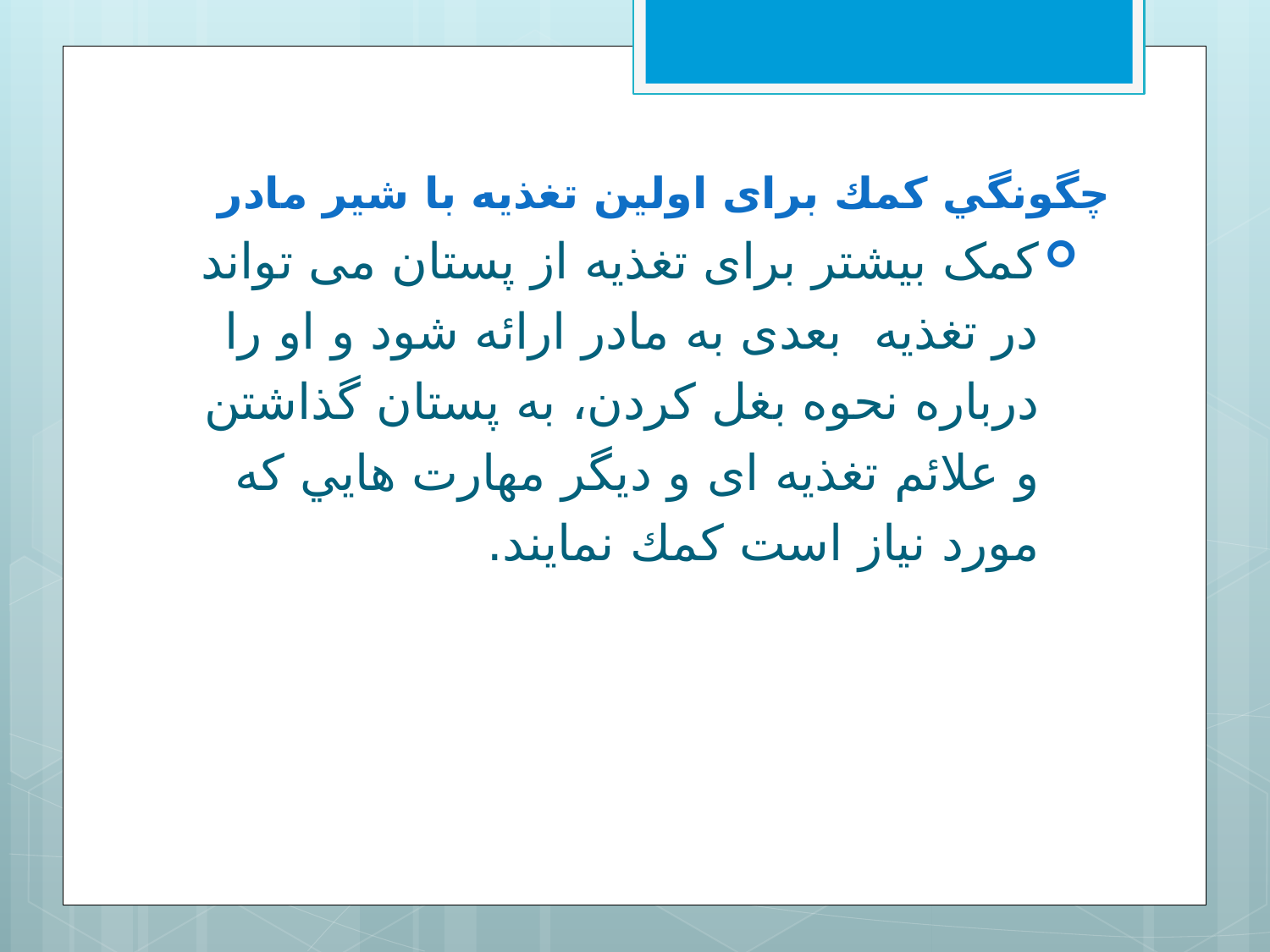

# چگونگي كمك برای اولین تغذیه با شیر مادر
کمک بیشتر برای تغذیه از پستان می تواند در تغذیه  بعدی به مادر ارائه شود و او را درباره نحوه بغل کردن، به پستان گذاشتن و علائم تغذیه ای و دیگر مهارت هايي که مورد نیاز است كمك نمايند.